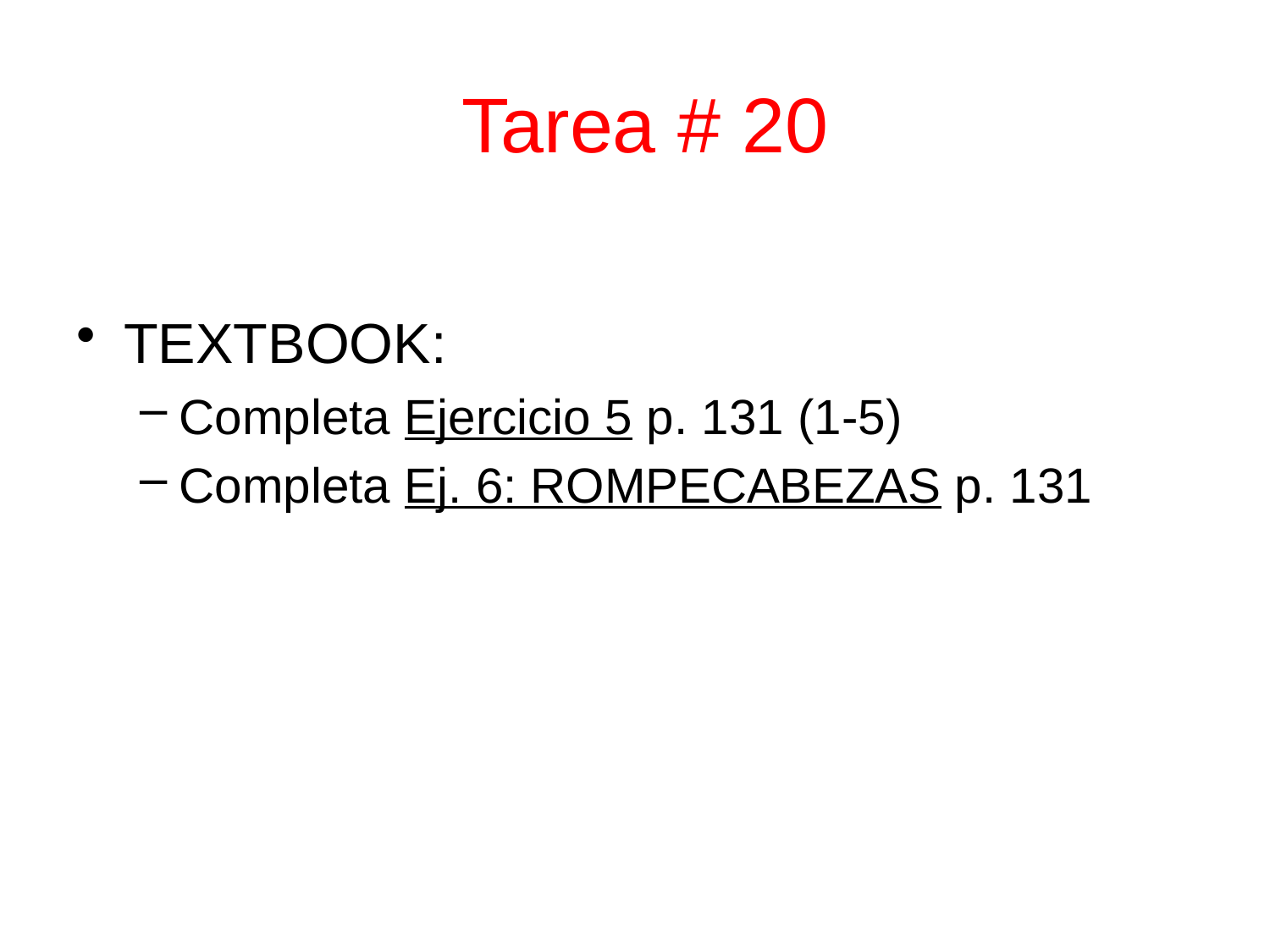

Tarea # 20

TEXTBOOK:
Completa Ejercicio 5 p. 131 (1-5)
Completa Ej. 6: ROMPECABEZAS p. 131